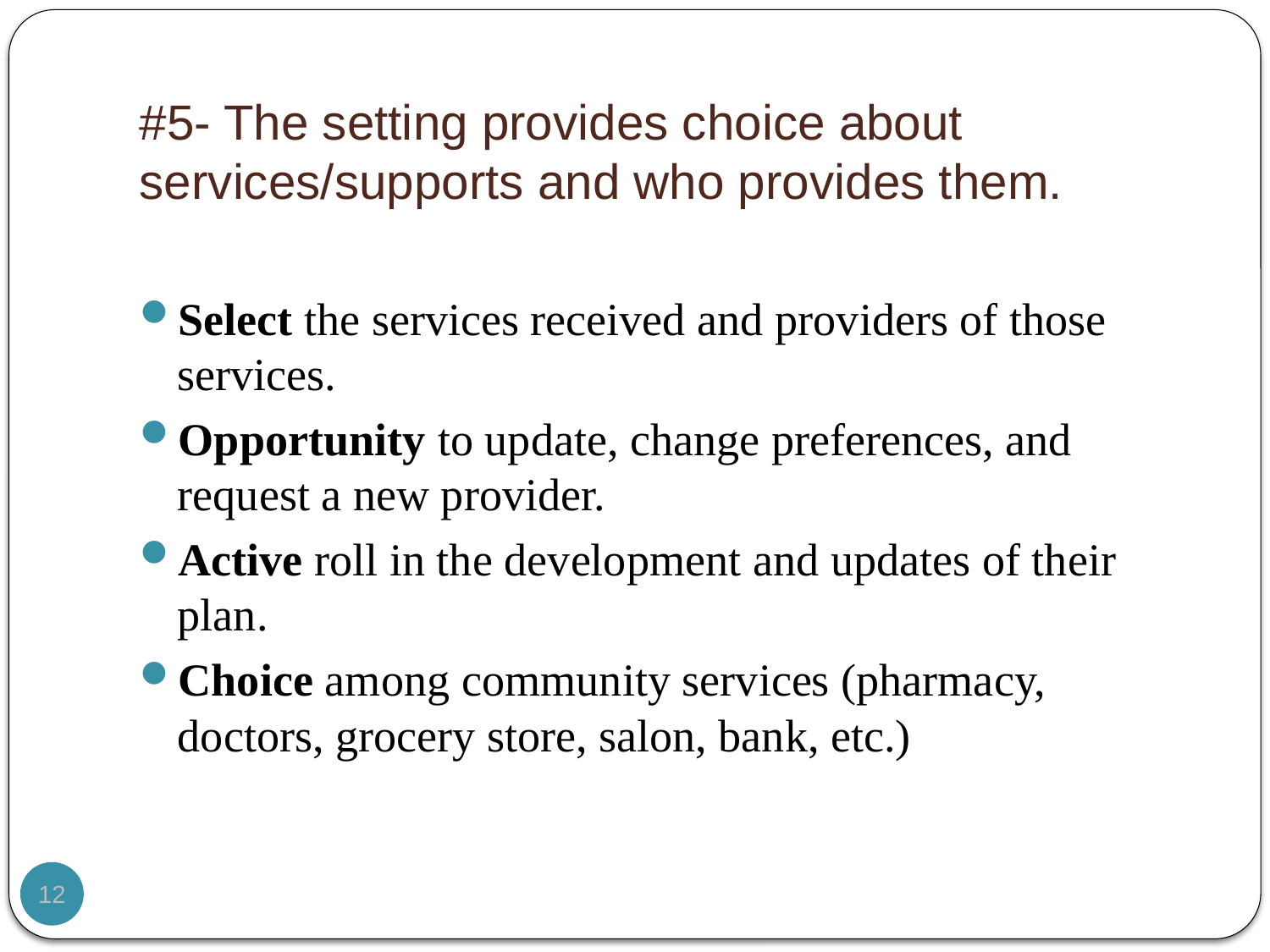

# #5- The setting provides choice about services/supports and who provides them.

Select the services received and providers of those services.
Opportunity to update, change preferences, and request a new provider.
Active roll in the development and updates of their plan.
Choice among community services (pharmacy, doctors, grocery store, salon, bank, etc.)
12